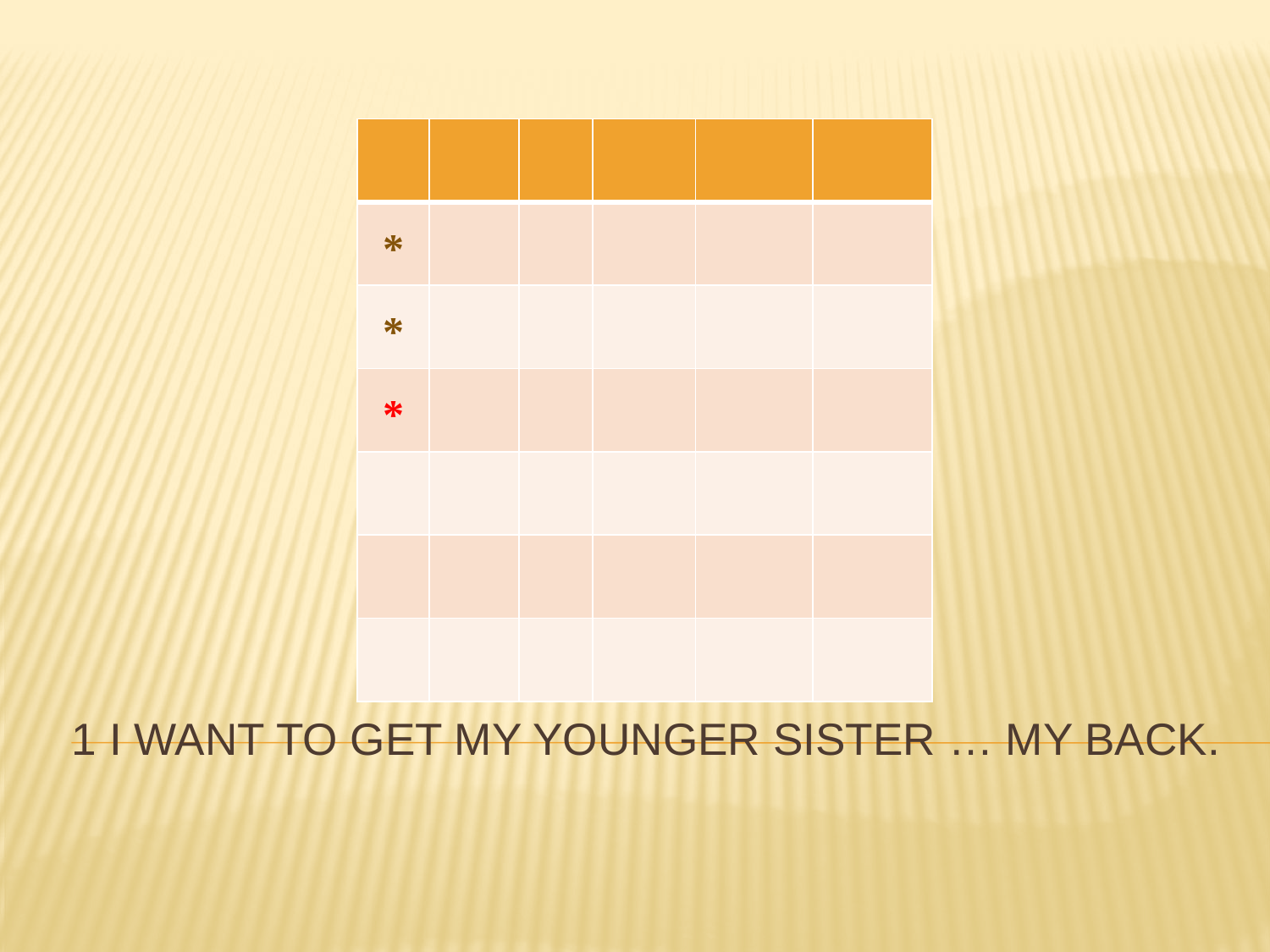

|  |  |  |  |  |  |
| --- | --- | --- | --- | --- | --- |
| \* |  |  |  |  |  |
| \* |  |  |  |  |  |
| \* |  |  |  |  |  |
|  |  |  |  |  |  |
|  |  |  |  |  |  |
|  |  |  |  |  |  |

# 1 I want to get my younger sister … my back.